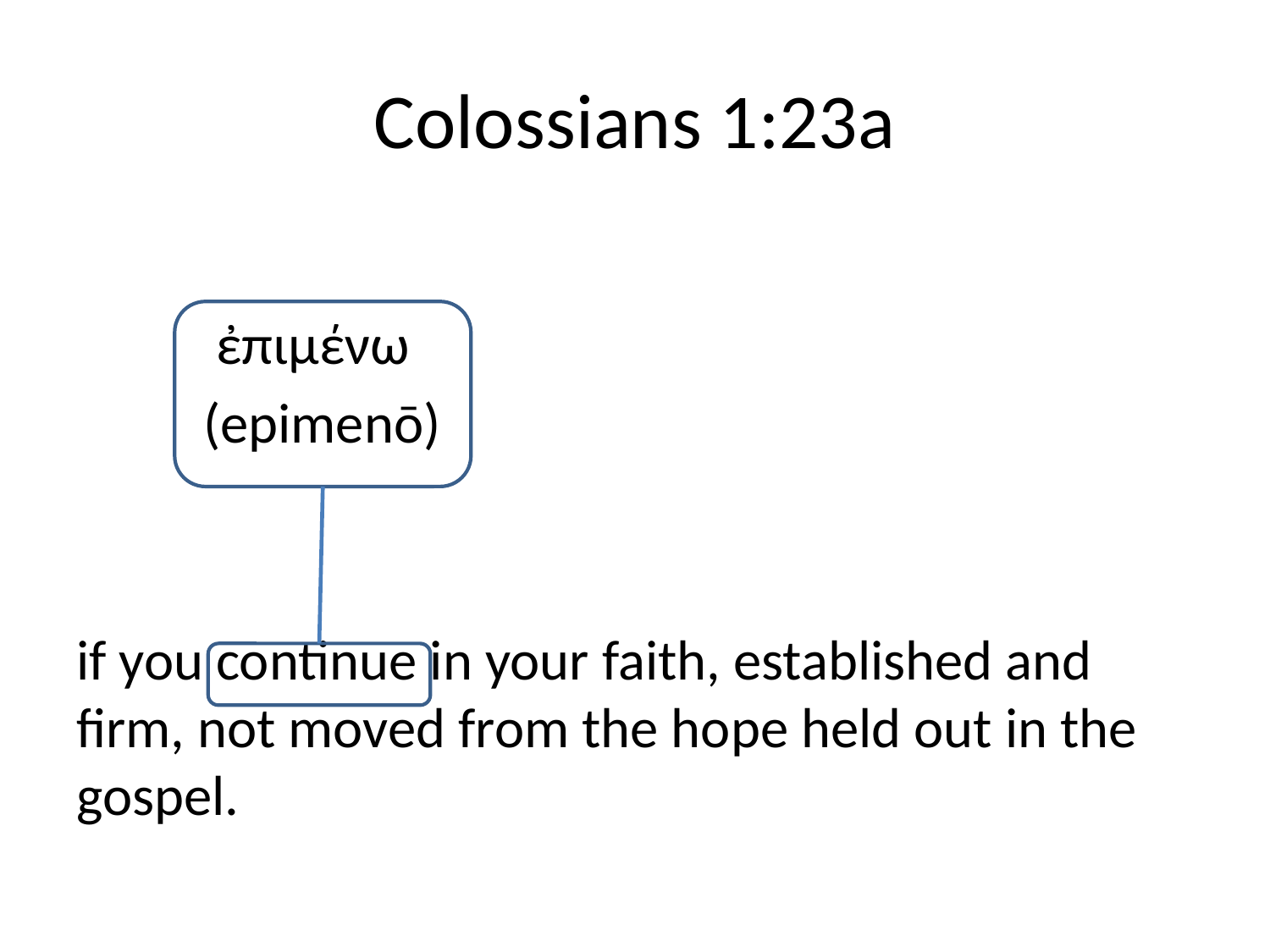

# Colossians 1:23a

	 ἐπιμένω
	(epimenō)

if you continue in your faith, established and firm, not moved from the hope held out in the gospel.